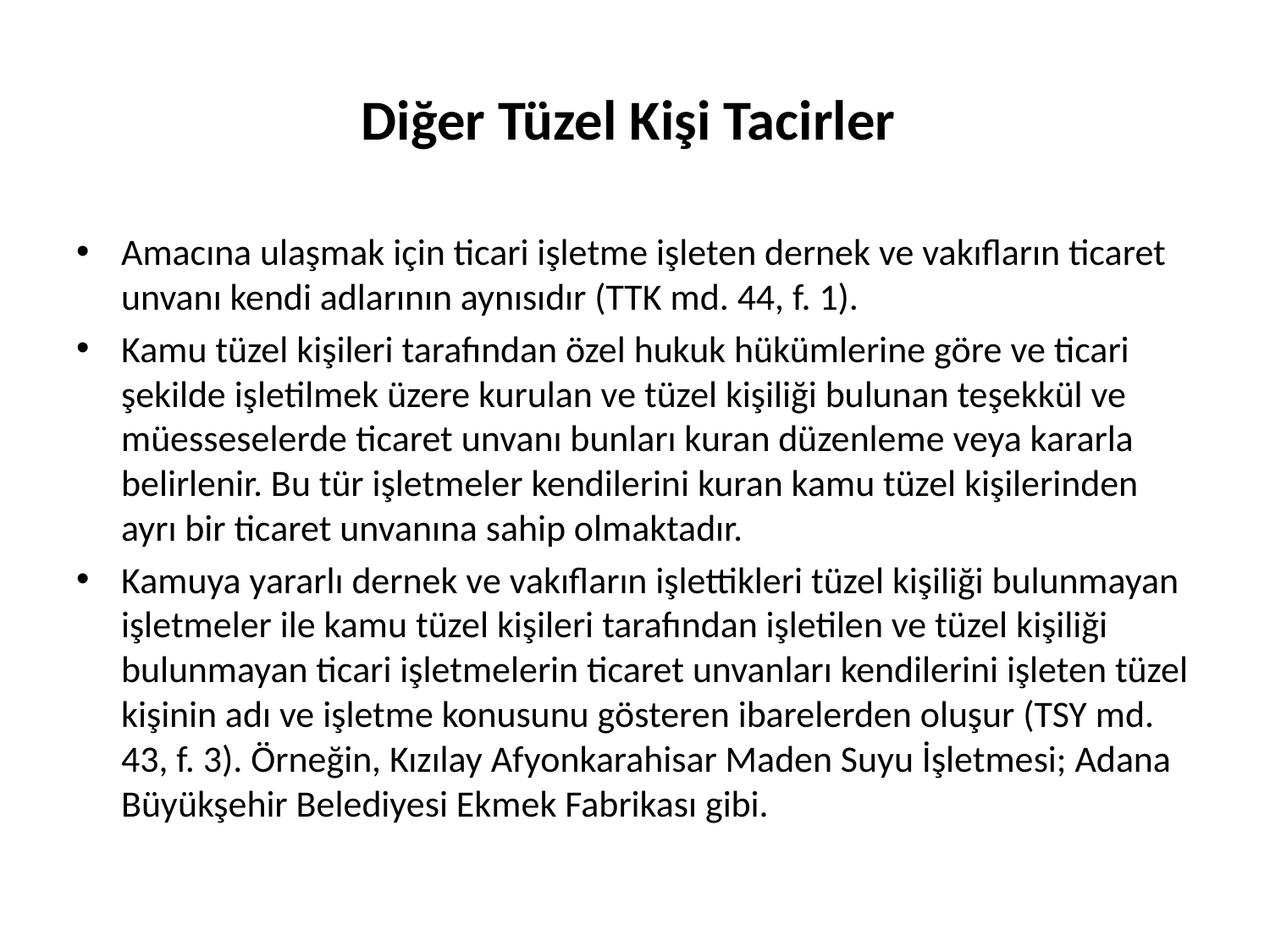

# Diğer Tüzel Kişi Tacirler
Amacına ulaşmak için ticari işletme işleten dernek ve vakıfların ticaret unvanı kendi adlarının aynısıdır (TTK md. 44, f. 1).
Kamu tüzel kişileri tarafından özel hukuk hükümlerine göre ve ticari şekilde işletilmek üzere kurulan ve tüzel kişiliği bulunan teşekkül ve müesseselerde ticaret unvanı bunları kuran düzenleme veya kararla belirlenir. Bu tür işletmeler kendilerini kuran kamu tüzel kişilerinden ayrı bir ticaret unvanına sahip olmaktadır.
Kamuya yararlı dernek ve vakıfların işlettikleri tüzel kişiliği bulunmayan işletmeler ile kamu tüzel kişileri tarafından işletilen ve tüzel kişiliği bulunmayan ticari işletmelerin ticaret unvanları kendilerini işleten tüzel kişinin adı ve işletme konusunu gösteren ibarelerden oluşur (TSY md. 43, f. 3). Örneğin, Kızılay Afyonkarahisar Maden Suyu İşletmesi; Adana Büyükşehir Belediyesi Ekmek Fabrikası gibi.